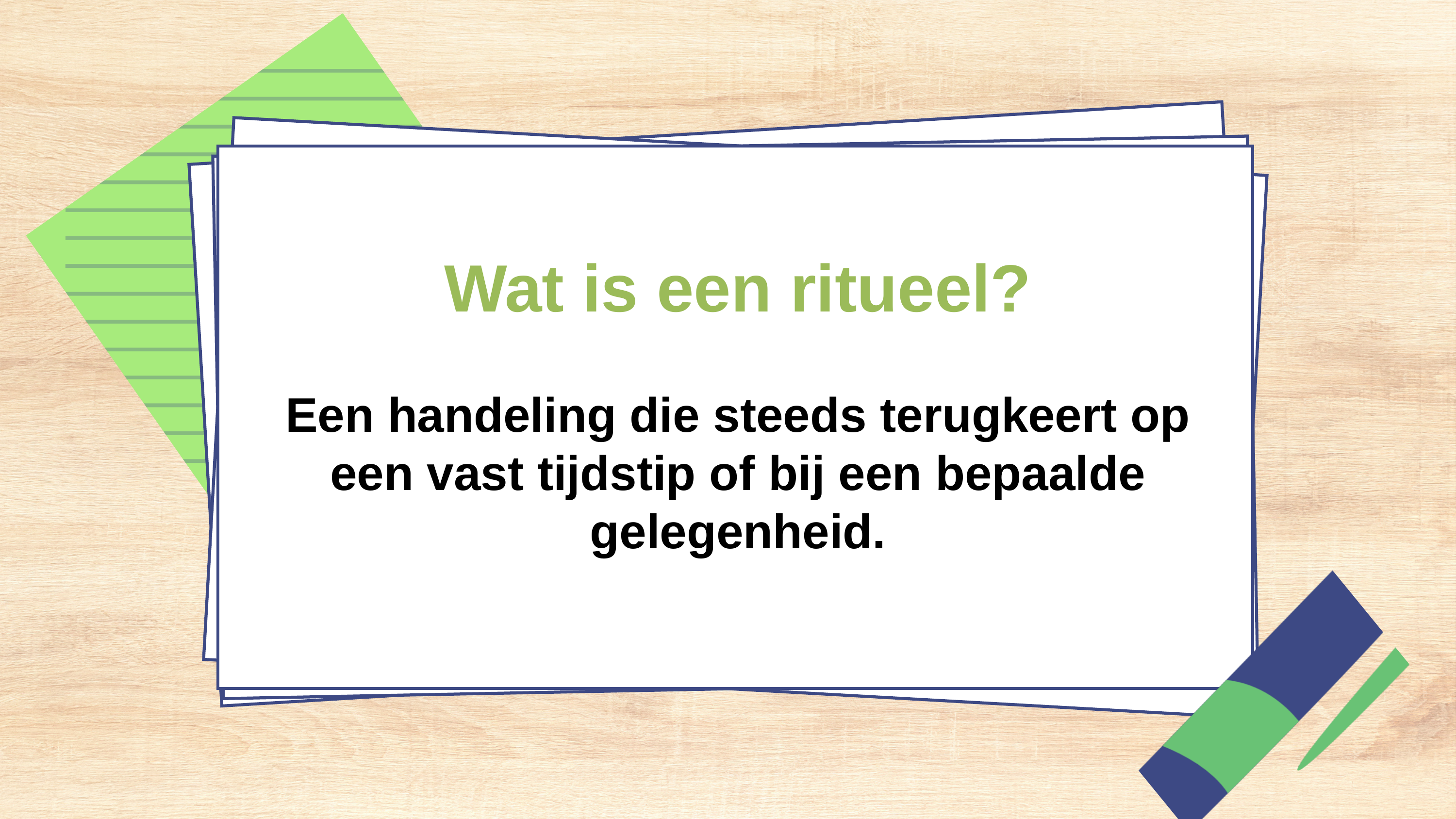

Wat is een ritueel?

Een handeling die steeds terugkeert op een vast tijdstip of bij een bepaalde gelegenheid.